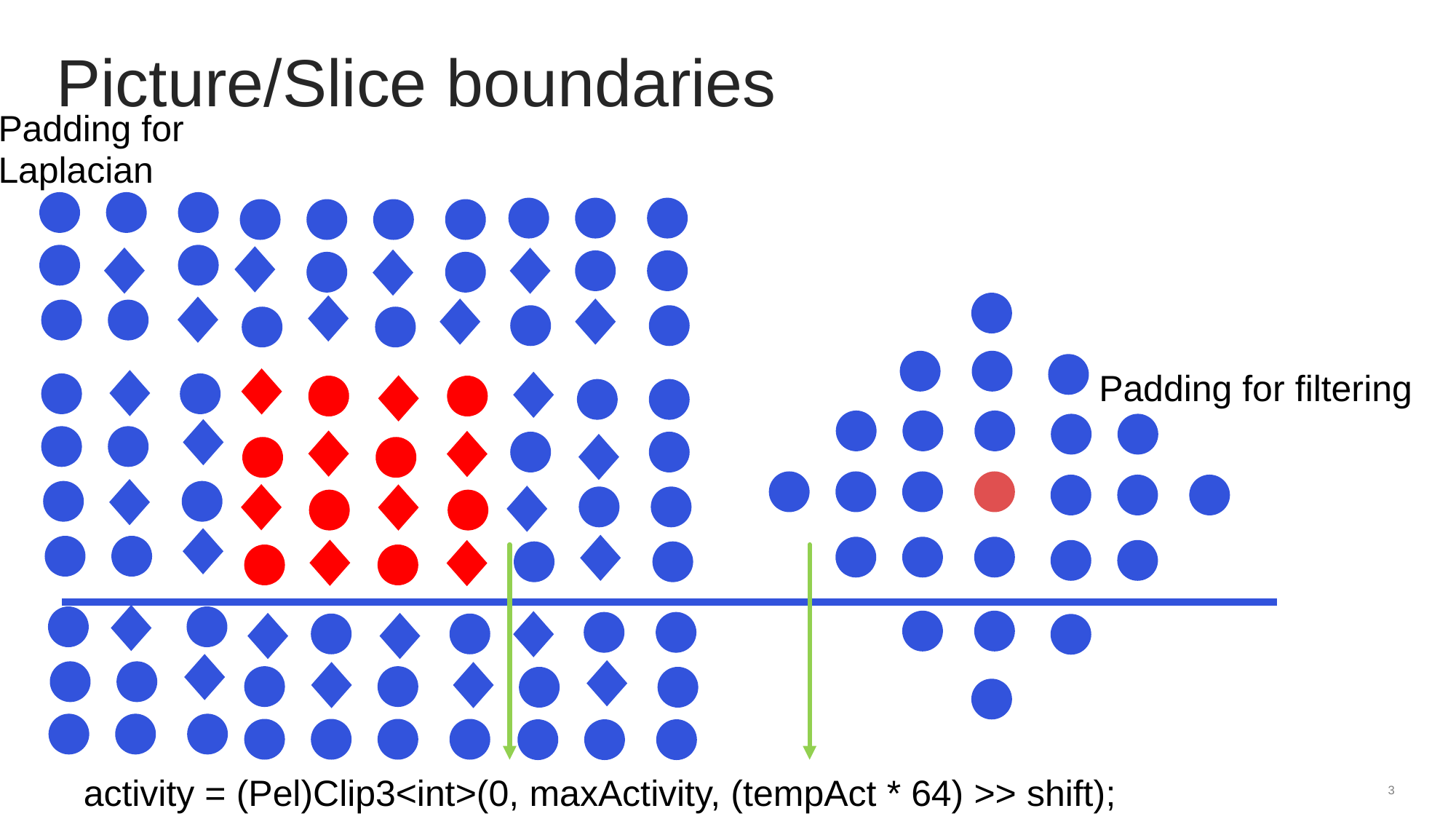

# Picture/Slice boundaries
Padding for Laplacian

Padding for filtering

activity = (Pel)Clip3<int>(0, maxActivity, (tempAct * 64) >> shift);